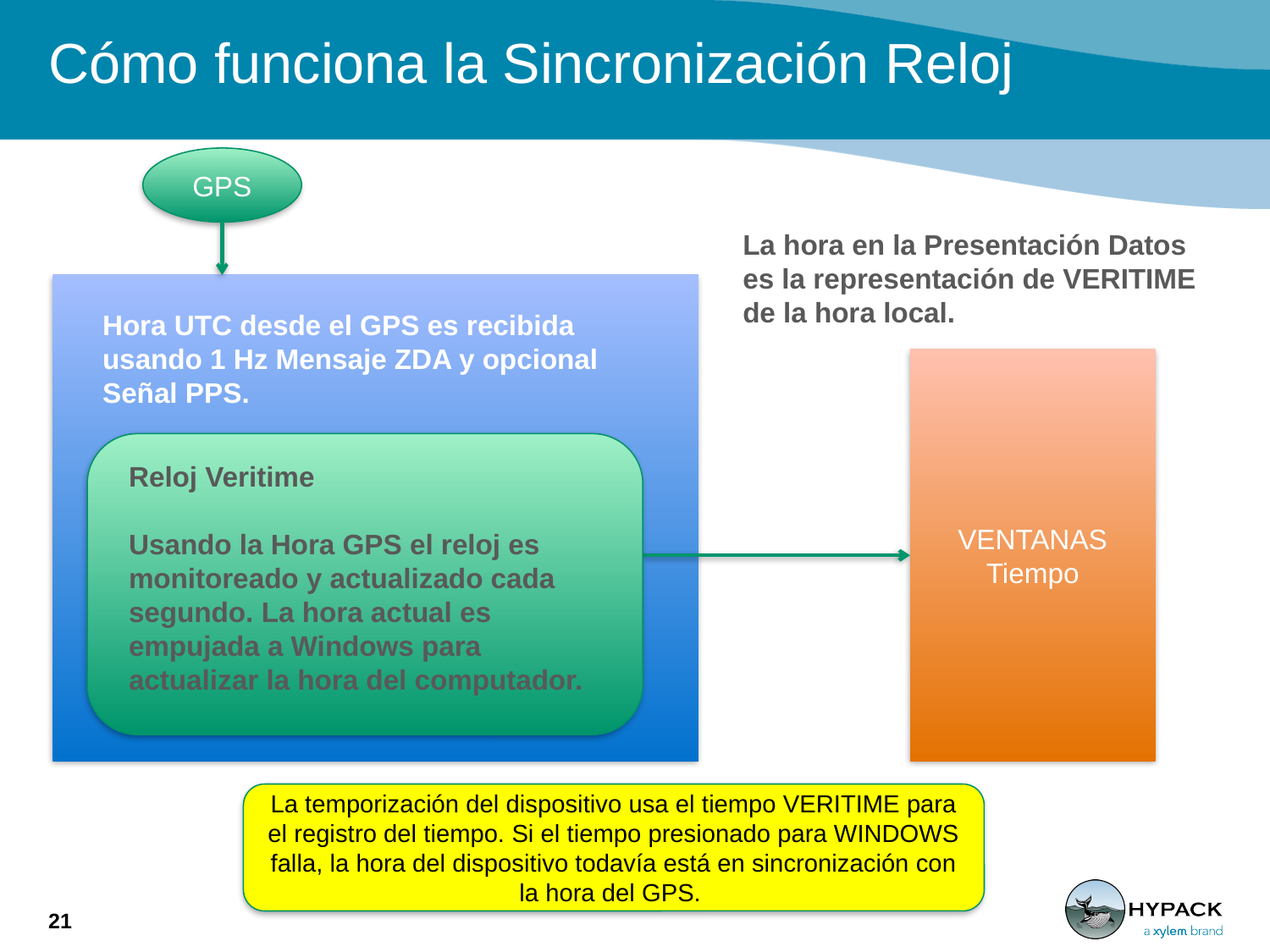

# Cómo funciona la Sincronización Reloj
GPS

Hora UTC desde el GPS es recibida usando 1 Hz Mensaje ZDA y opcional Señal PPS.
VENTANAS
Tiempo

Reloj Veritime

Usando la Hora GPS el reloj es monitoreado y actualizado cada segundo. La hora actual es empujada a Windows para actualizar la hora del computador.
La hora en la Presentación Datos es la representación de VERITIME de la hora local.
La temporización del dispositivo usa el tiempo VERITIME para el registro del tiempo. Si el tiempo presionado para WINDOWS falla, la hora del dispositivo todavía está en sincronización con la hora del GPS.
21